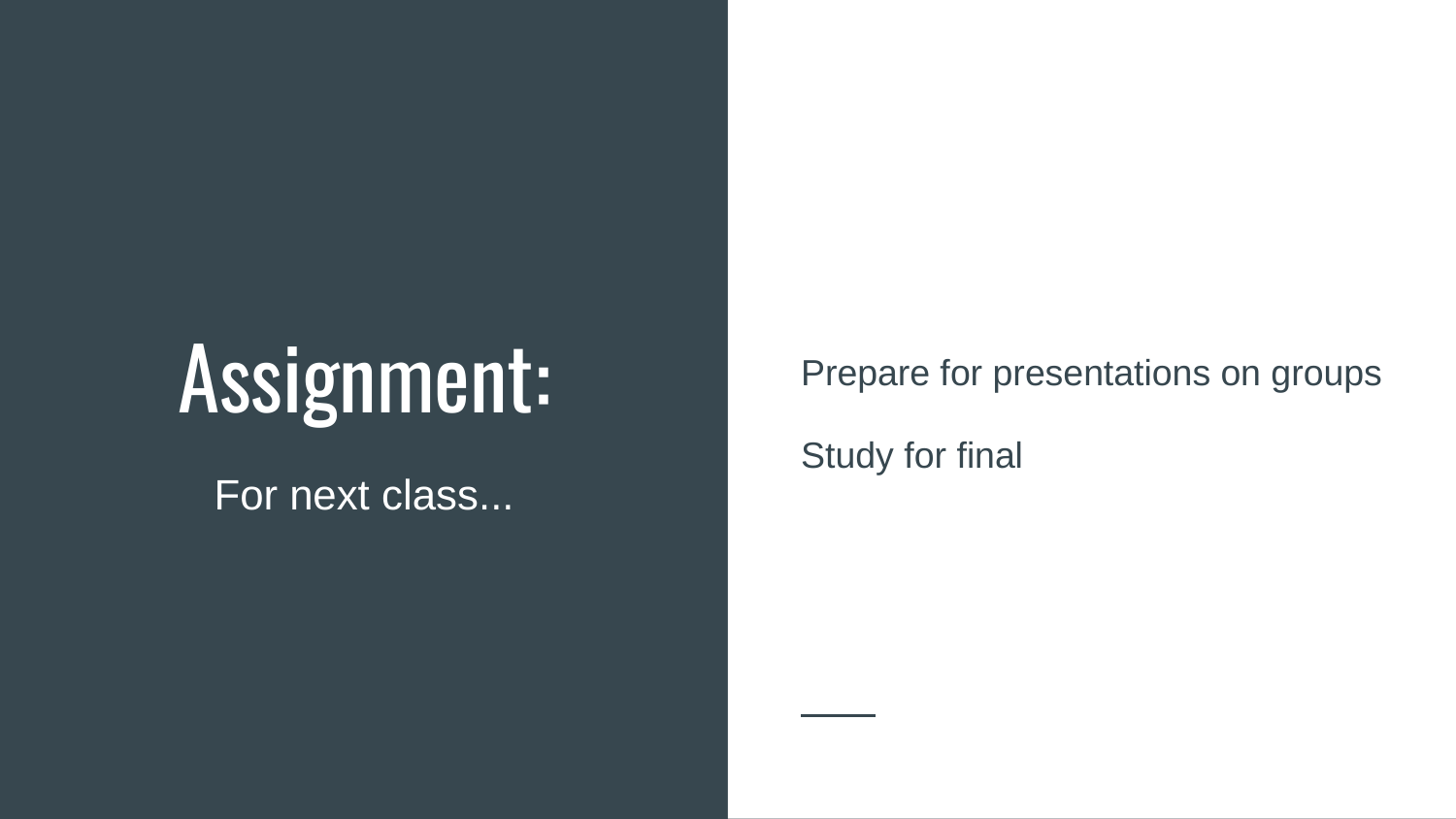

Prepare for presentations on groups
Study for final
# Assignment:
For next class...